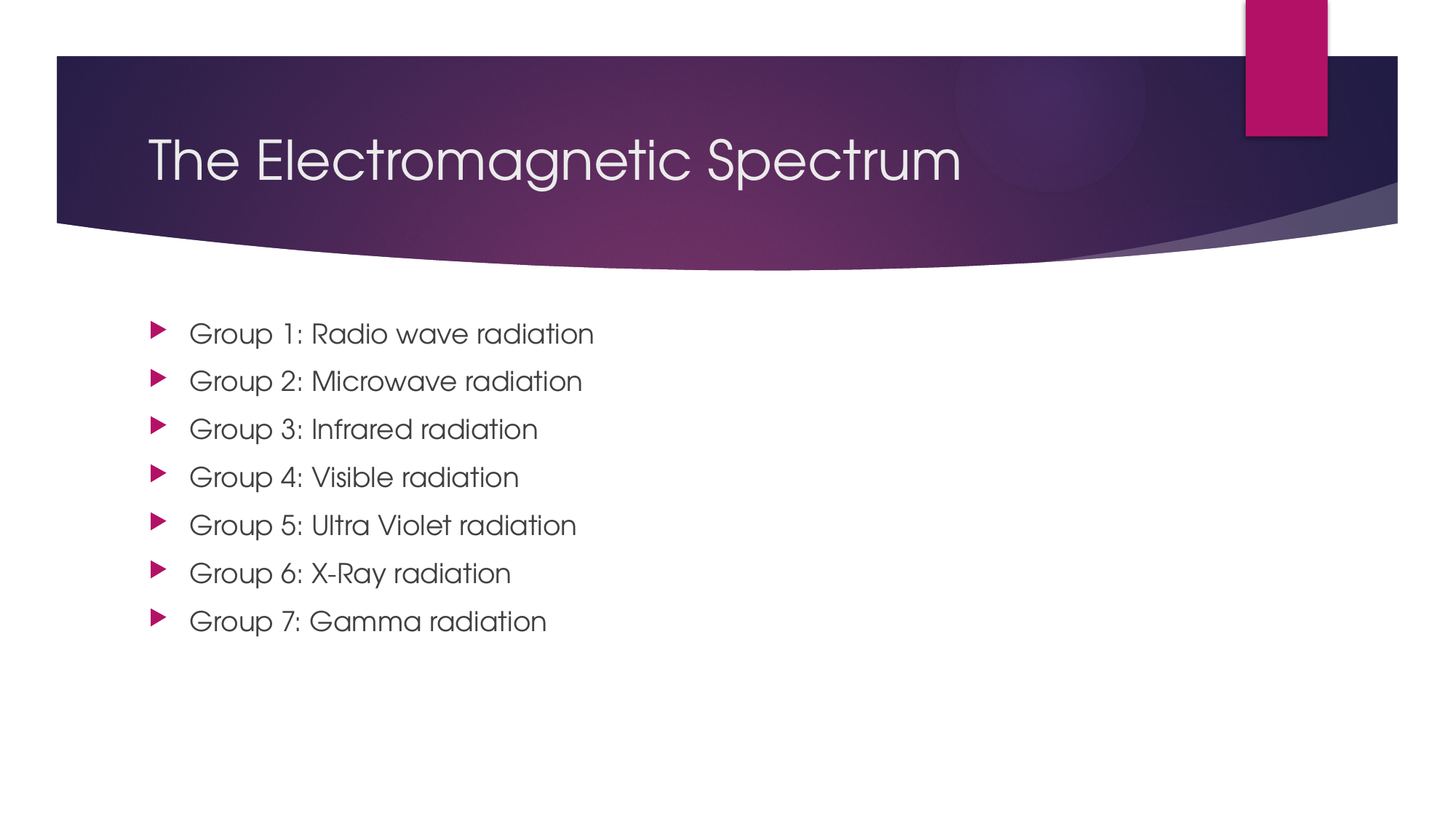

# The Electromagnetic Spectrum
Group 1: Radio wave radiation
Group 2: Microwave radiation
Group 3: Infrared radiation
Group 4: Visible radiation
Group 5: Ultra Violet radiation
Group 6: X-Ray radiation
Group 7: Gamma radiation